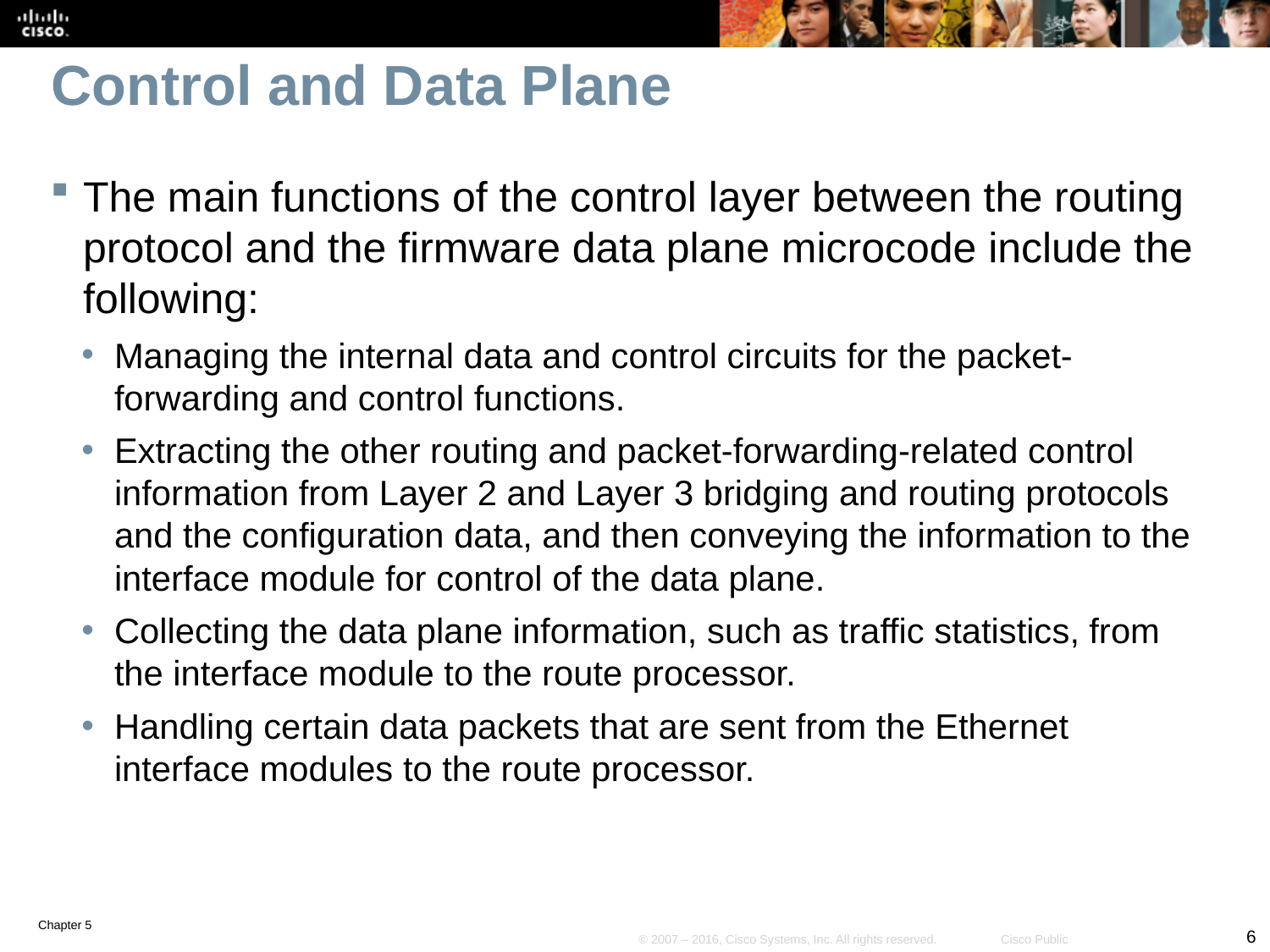

# Control and Data Plane
The main functions of the control layer between the routing protocol and the firmware data plane microcode include the following:
Managing the internal data and control circuits for the packet-forwarding and control functions.
Extracting the other routing and packet-forwarding-related control information from Layer 2 and Layer 3 bridging and routing protocols and the configuration data, and then conveying the information to the interface module for control of the data plane.
Collecting the data plane information, such as traffic statistics, from the interface module to the route processor.
Handling certain data packets that are sent from the Ethernet interface modules to the route processor.